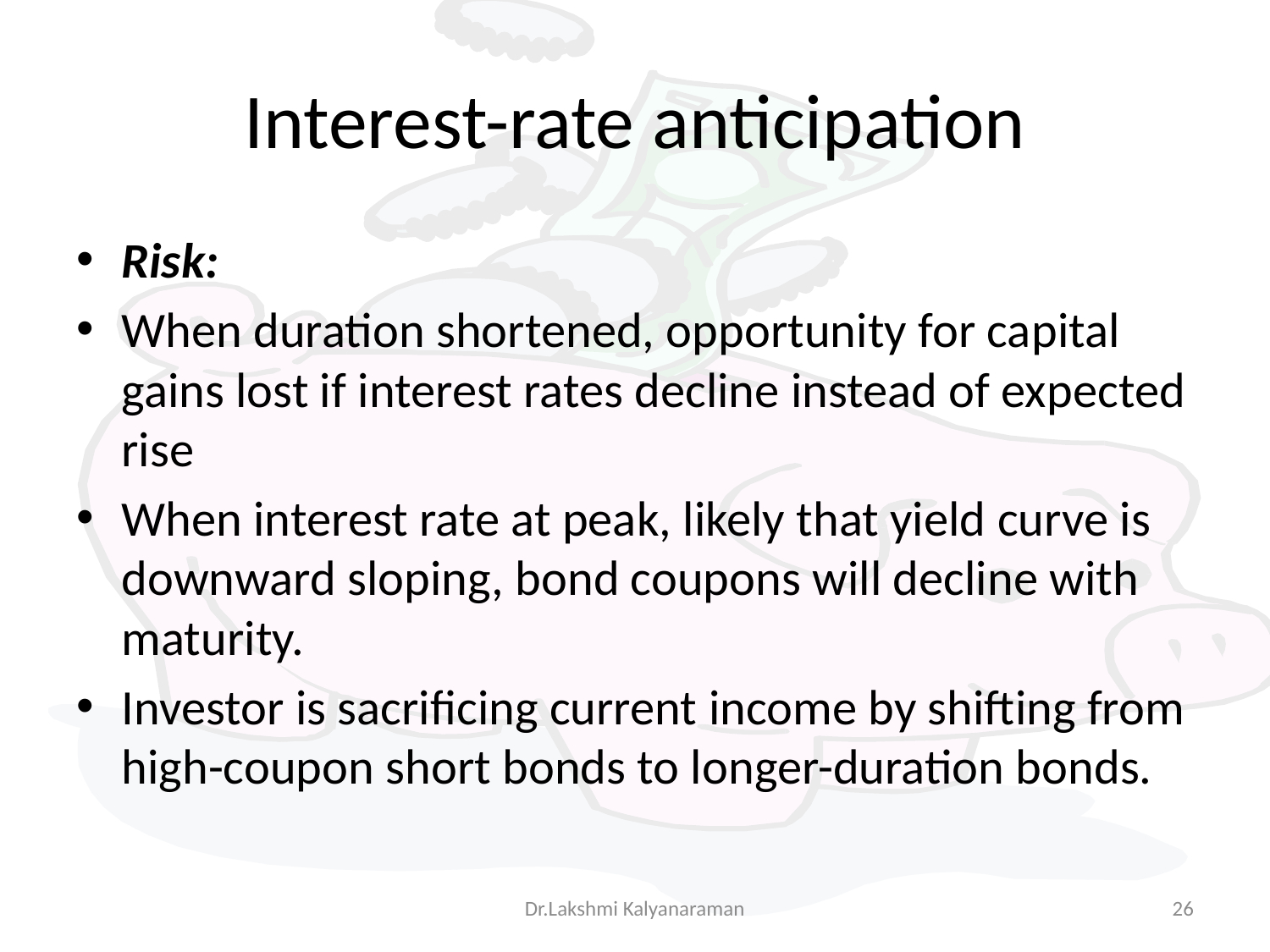

# Interest-rate anticipation
Risk:
When duration shortened, opportunity for capital gains lost if interest rates decline instead of expected rise
When interest rate at peak, likely that yield curve is downward sloping, bond coupons will decline with maturity.
Investor is sacrificing current income by shifting from high-coupon short bonds to longer-duration bonds.
Dr.Lakshmi Kalyanaraman
26